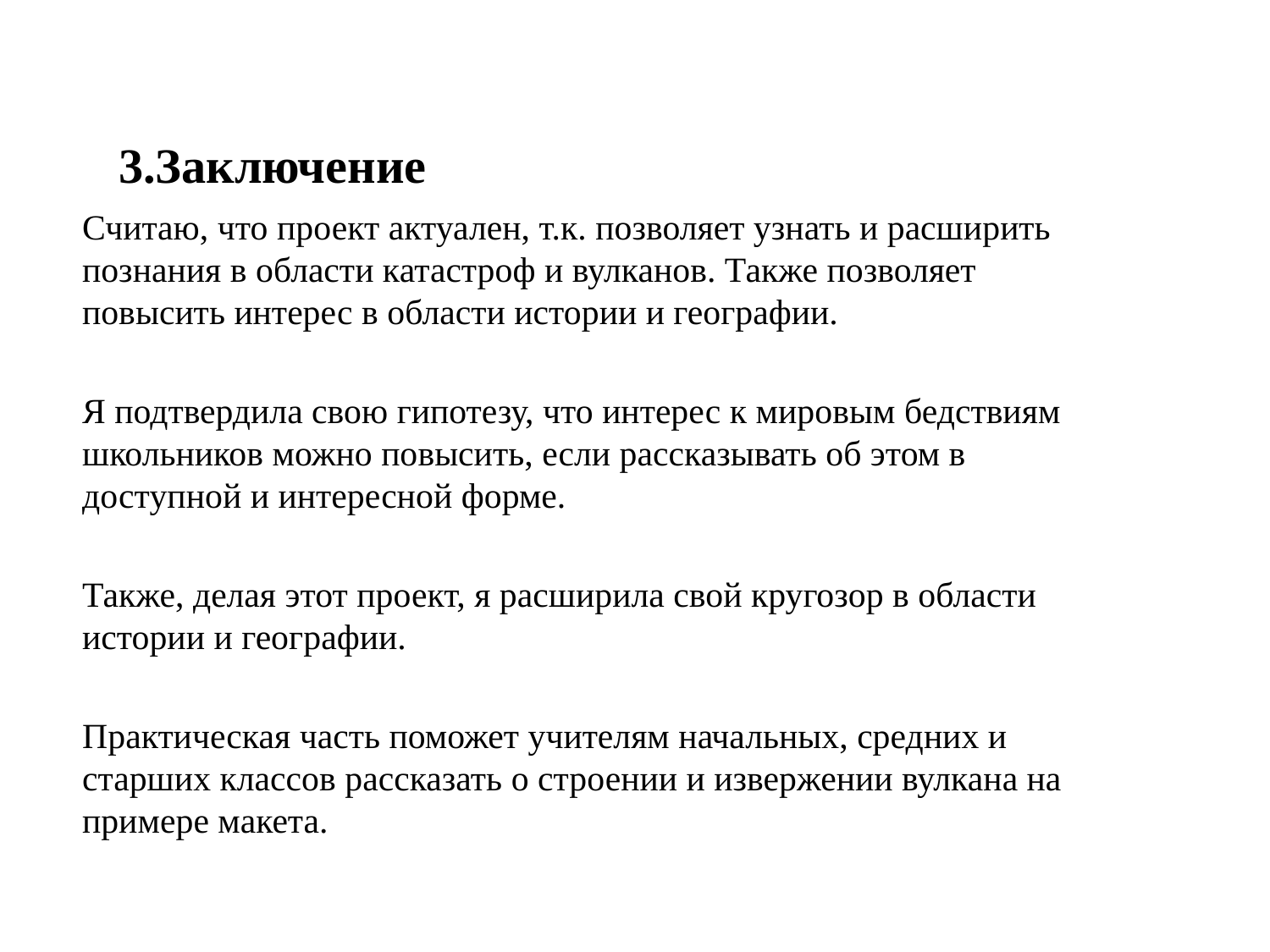

# 3.Заключение
Считаю, что проект актуален, т.к. позволяет узнать и расширить познания в области катастроф и вулканов. Также позволяет повысить интерес в области истории и географии.

Я подтвердила свою гипотезу, что интерес к мировым бедствиям школьников можно повысить, если рассказывать об этом в доступной и интересной форме.

Также, делая этот проект, я расширила свой кругозор в области истории и географии.

Практическая часть поможет учителям начальных, средних и старших классов рассказать о строении и извержении вулкана на примере макета.